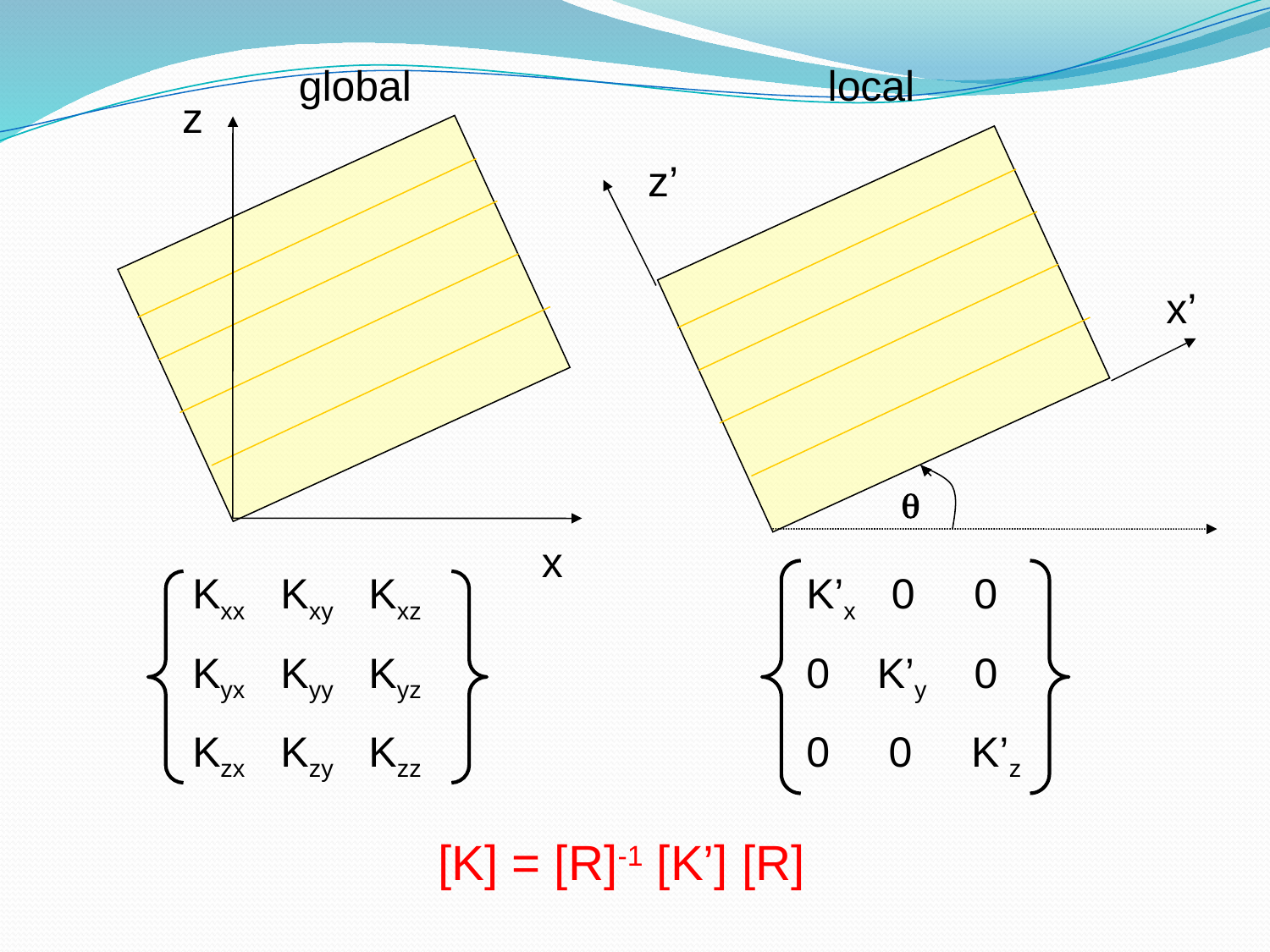

global
local
z

z’

x’

θ

x

Kxx   Kxy   Kxz
Kyx   Kyy   Kyz
Kzx   Kzy   Kzz

K’x   0     0
0    K’y    0
0     0     K’z

[K] = [R]-1 [K’] [R]